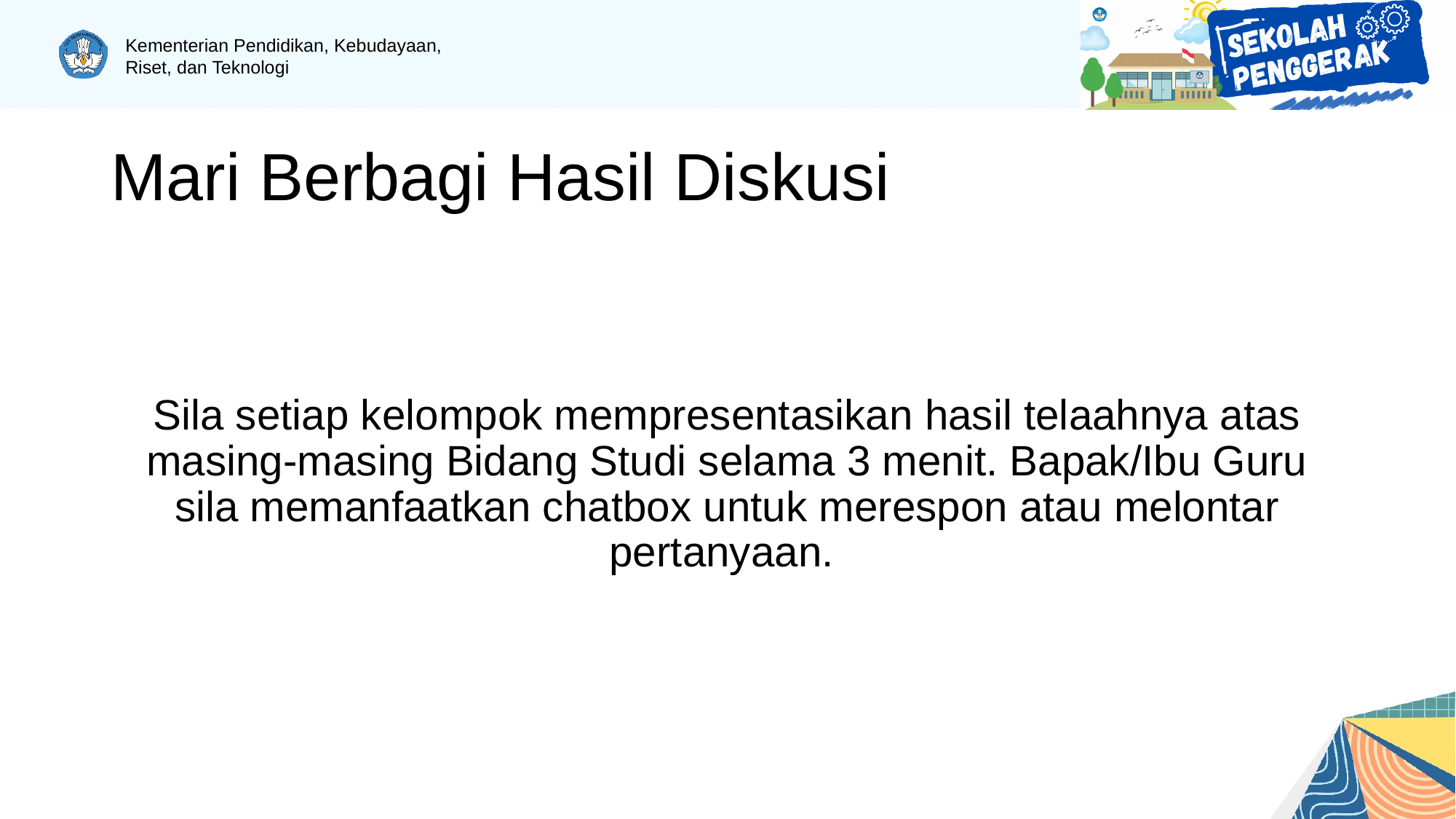

# Mari Berbagi Hasil Diskusi

Sila setiap kelompok mempresentasikan hasil telaahnya atas masing-masing Bidang Studi selama 3 menit. Bapak/Ibu Guru sila memanfaatkan chatbox untuk merespon atau melontar pertanyaan.